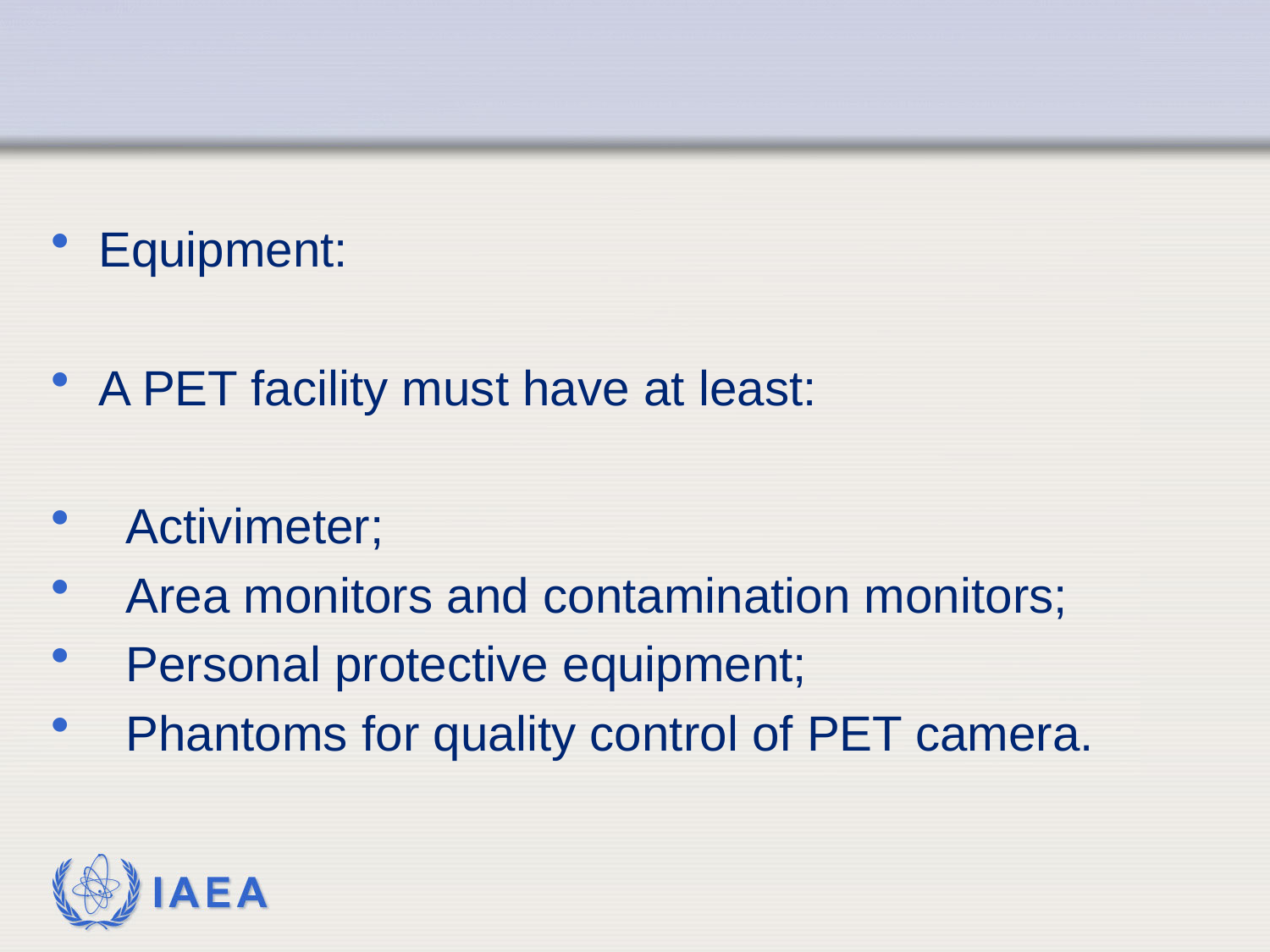

#
Equipment:

A PET facility must have at least:

  Activimeter;
  Area monitors and contamination monitors;
  Personal protective equipment;
  Phantoms for quality control of PET camera.